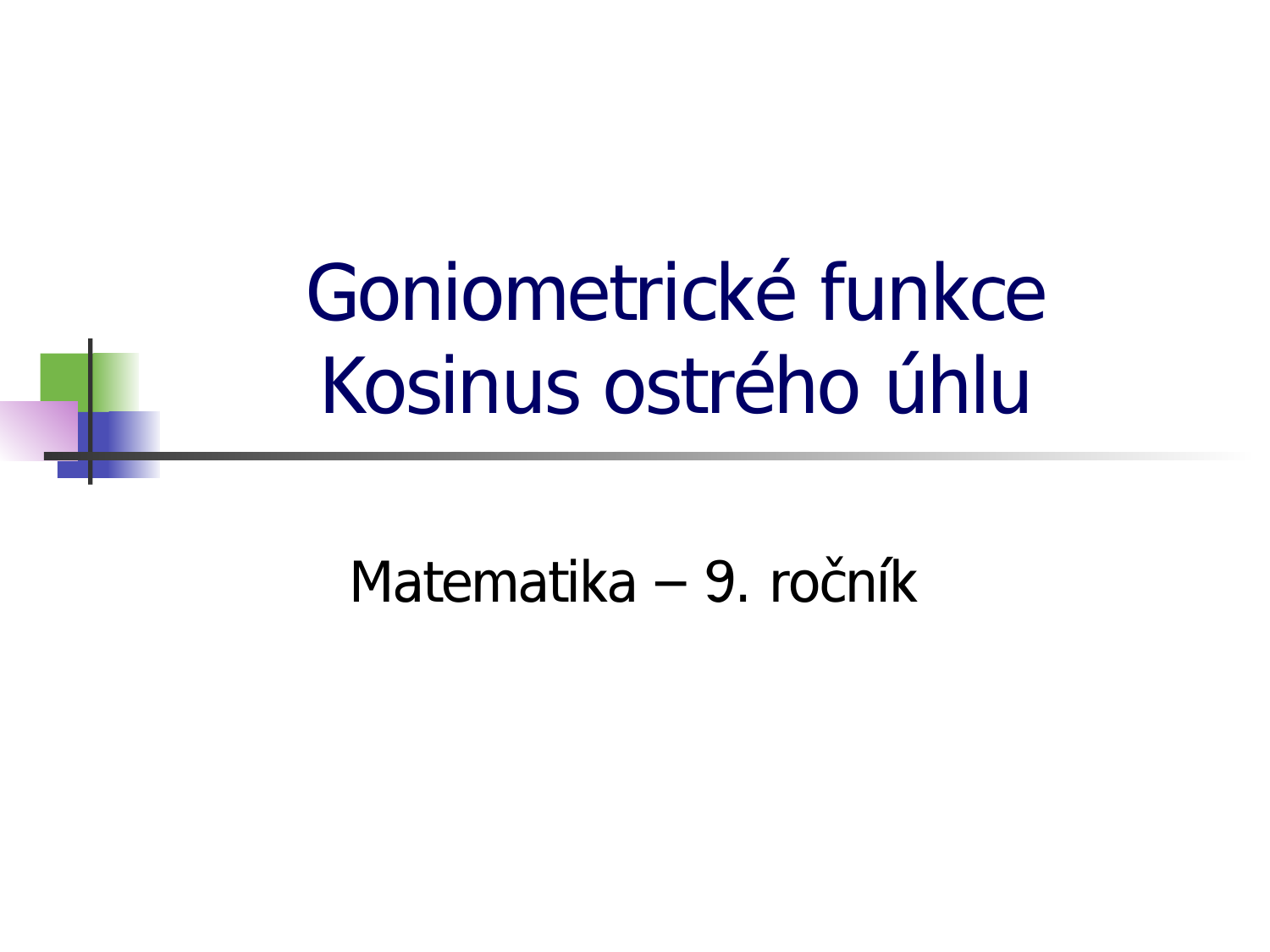

# Goniometrické funkce Kosinus ostrého úhlu
Matematika – 9. ročník